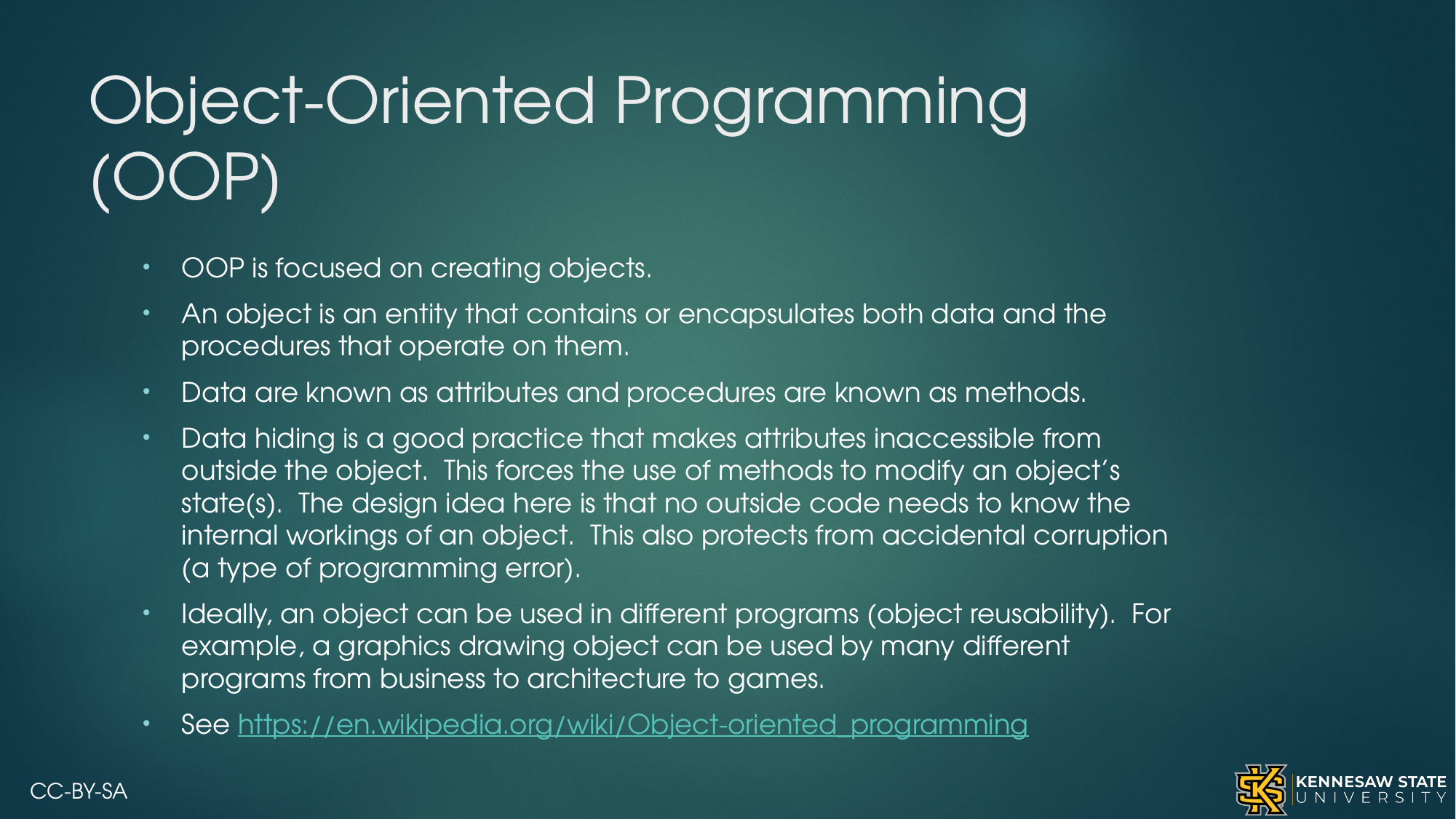

# Object-Oriented Programming (OOP)
OOP is focused on creating objects.
An object is an entity that contains or encapsulates both data and the procedures that operate on them.
Data are known as attributes and procedures are known as methods.
Data hiding is a good practice that makes attributes inaccessible from outside the object.  This forces the use of methods to modify an object’s state(s).  The design idea here is that no outside code needs to know the internal workings of an object.  This also protects from accidental corruption (a type of programming error).
Ideally, an object can be used in different programs (object reusability).  For example, a graphics drawing object can be used by many different programs from business to architecture to games.
See https://en.wikipedia.org/wiki/Object-oriented_programming